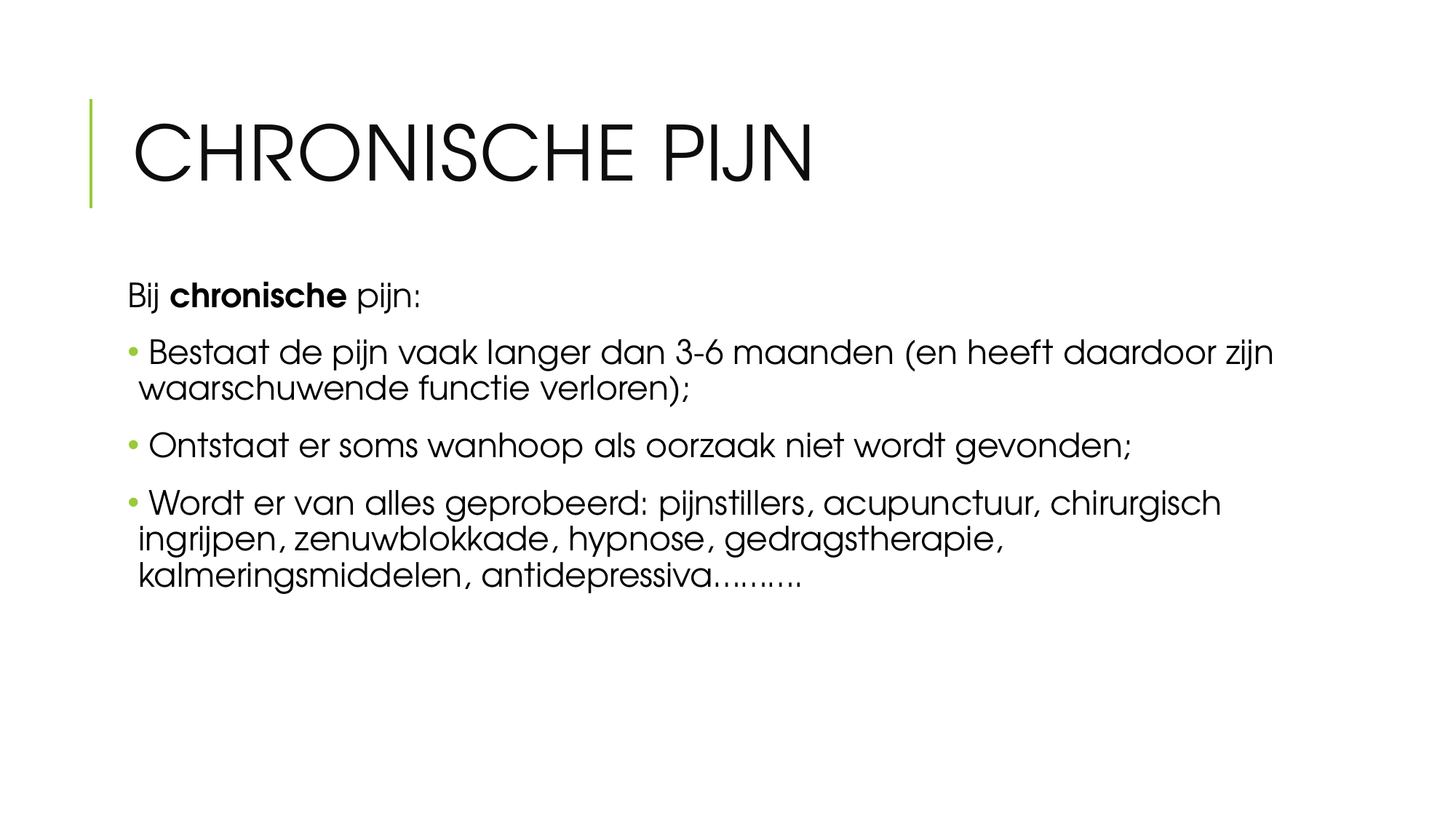

# Chronische pijn
Bij chronische pijn:
 Bestaat de pijn vaak langer dan 3-6 maanden (en heeft daardoor zijn waarschuwende functie verloren);
 Ontstaat er soms wanhoop als oorzaak niet wordt gevonden;
 Wordt er van alles geprobeerd: pijnstillers, acupunctuur, chirurgisch ingrijpen, zenuwblokkade, hypnose, gedragstherapie, kalmeringsmiddelen, antidepressiva……….